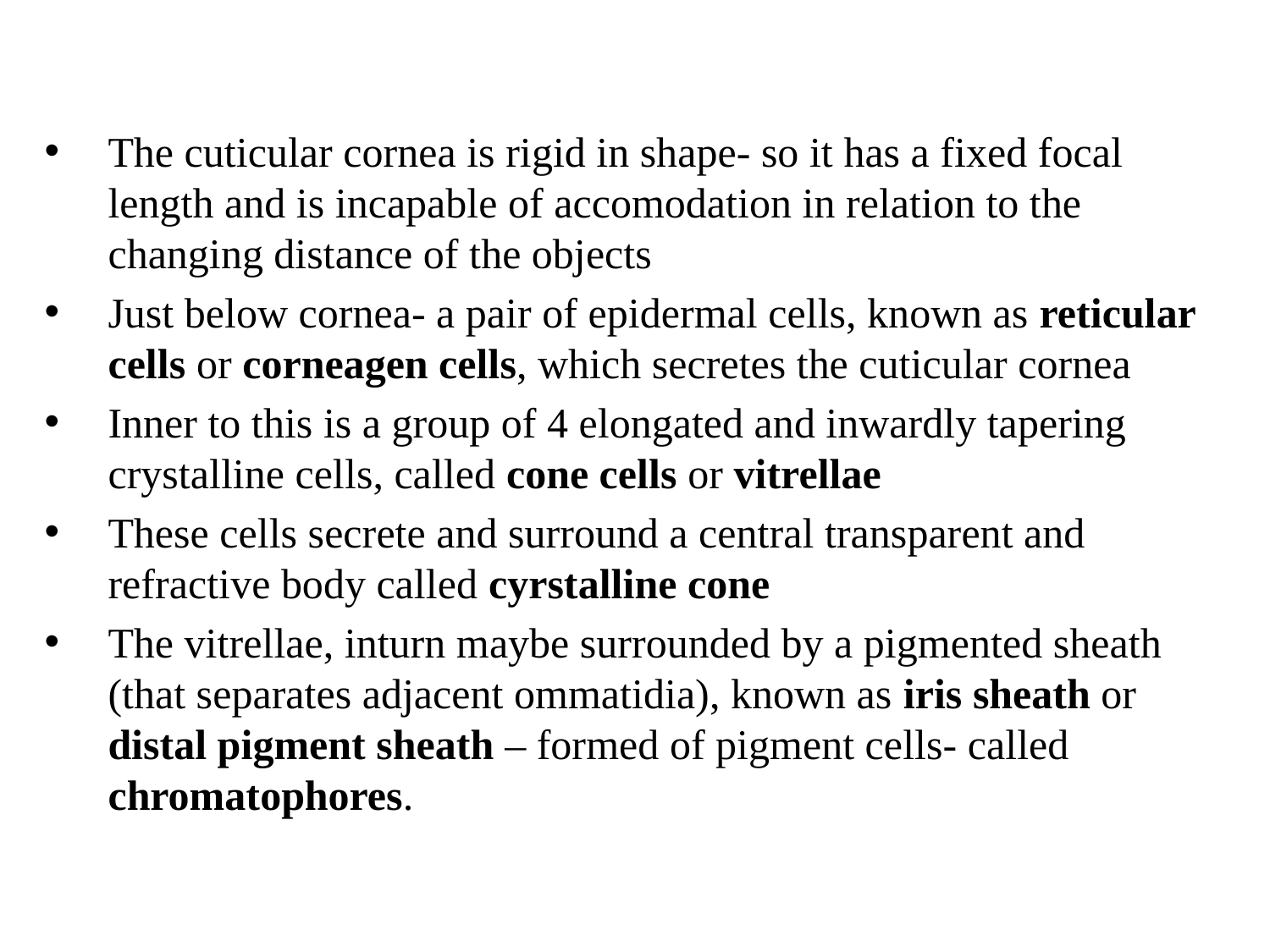

The cuticular cornea is rigid in shape- so it has a fixed focal length and is incapable of accomodation in relation to the changing distance of the objects
Just below cornea- a pair of epidermal cells, known as reticular cells or corneagen cells, which secretes the cuticular cornea
Inner to this is a group of 4 elongated and inwardly tapering crystalline cells, called cone cells or vitrellae
These cells secrete and surround a central transparent and refractive body called cyrstalline cone
The vitrellae, inturn maybe surrounded by a pigmented sheath (that separates adjacent ommatidia), known as iris sheath or distal pigment sheath – formed of pigment cells- called chromatophores.